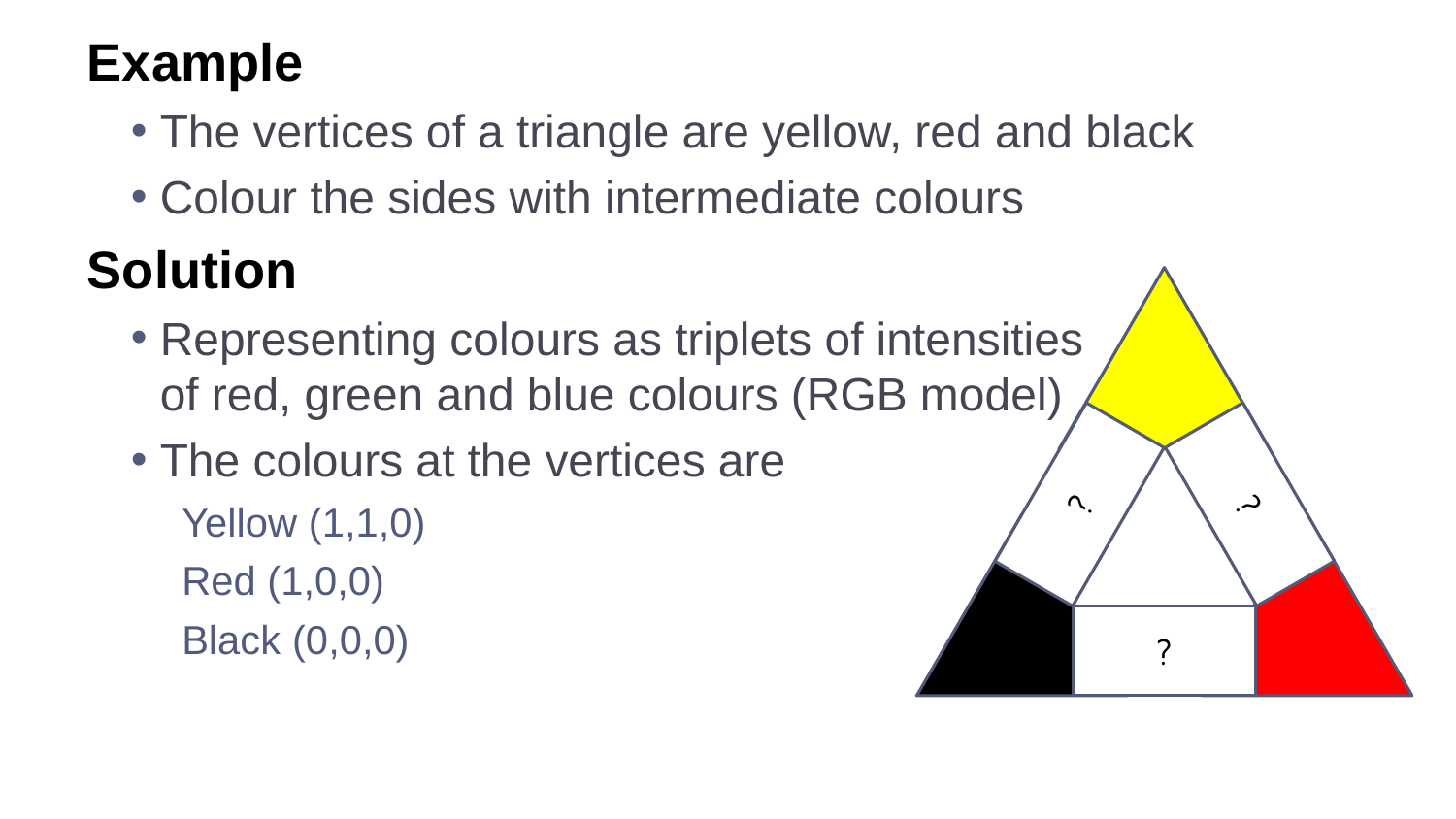

Example
The vertices of a triangle are yellow, red and black
Colour the sides with intermediate colours
Solution
Representing colours as triplets of intensities
of red, green and blue colours (RGB model)
The colours at the vertices are
Yellow (1,1,0)
Red (1,0,0)
Black (0,0,0)

?
?

?